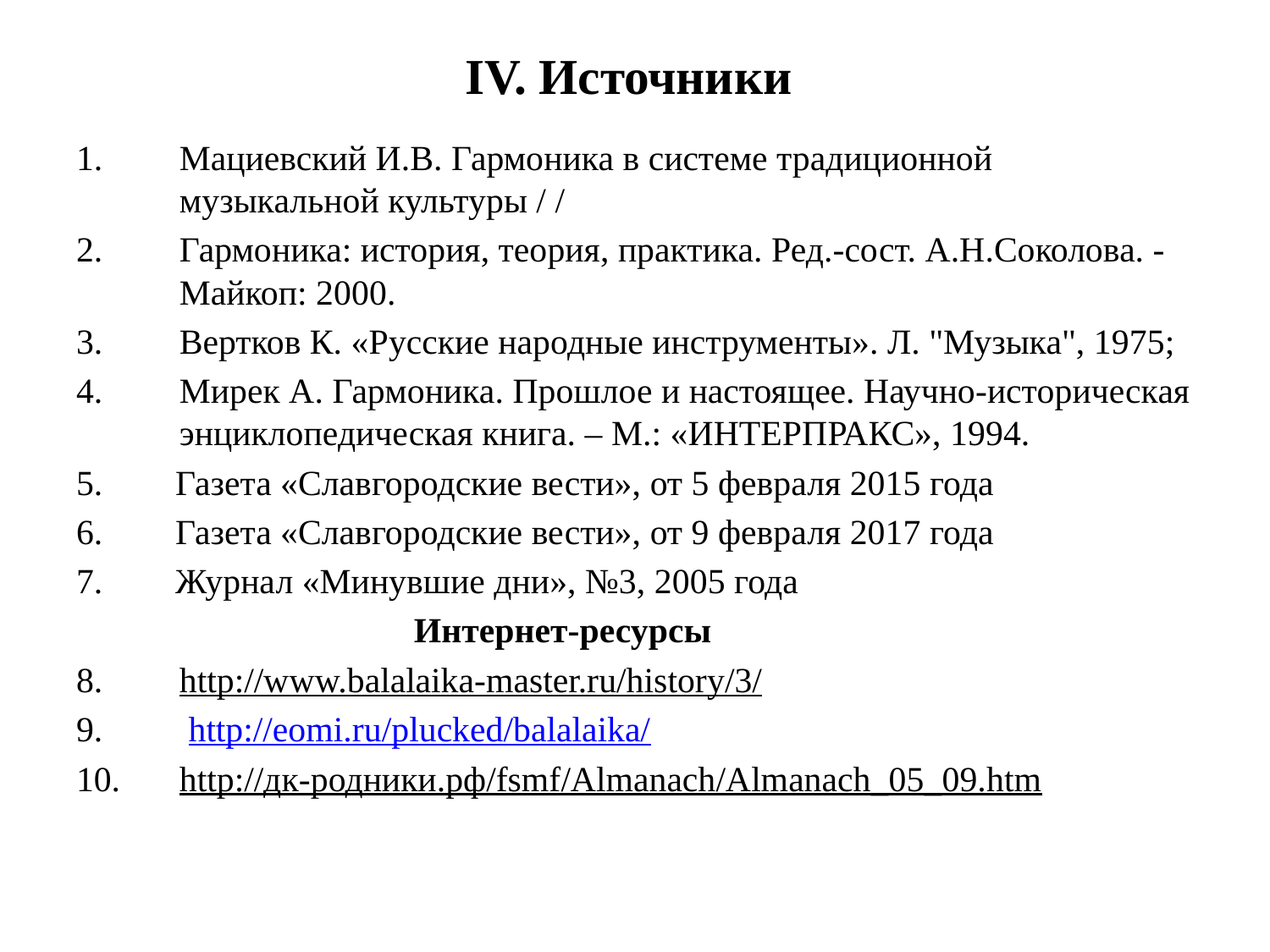

# IV. Источники
Мациевский И.В. Гармоника в системе традиционной музыкальной культуры / /
Гармоника: история, теория, практика. Ред.-сост. А.Н.Соколова. - Майкоп: 2000.
Вертков К. «Русские народные инструменты». Л. "Музыка", 1975;
Мирек А. Гармоника. Прошлое и настоящее. Научно-историческая энциклопедическая книга. – М.: «ИНТЕРПРАКС», 1994.
    Газета «Славгородские вести», от 5 февраля 2015 года
    Газета «Славгородские вести», от 9 февраля 2017 года
    Журнал «Минувшие дни», №3, 2005 года
                                      Интернет-ресурсы
http://www.balalaika-master.ru/history/3/
 http://eomi.ru/plucked/balalaika/
http://дк-родники.рф/fsmf/Almanach/Almanach_05_09.htm